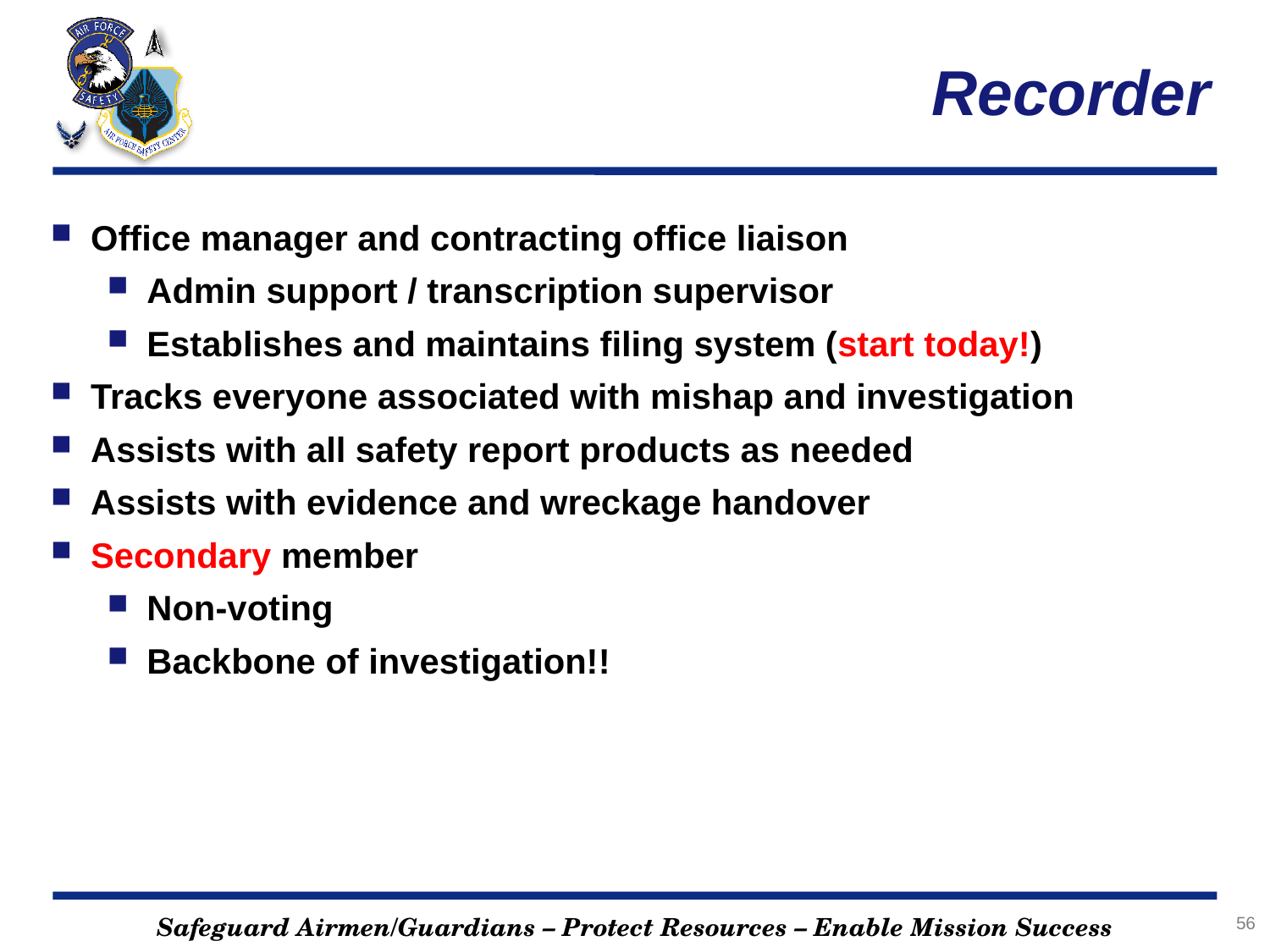

# Recorder
Office manager and contracting office liaison
Admin support / transcription supervisor
Establishes and maintains filing system (start today!)
Tracks everyone associated with mishap and investigation
Assists with all safety report products as needed
Assists with evidence and wreckage handover
Secondary member
Non-voting
Backbone of investigation!!

56